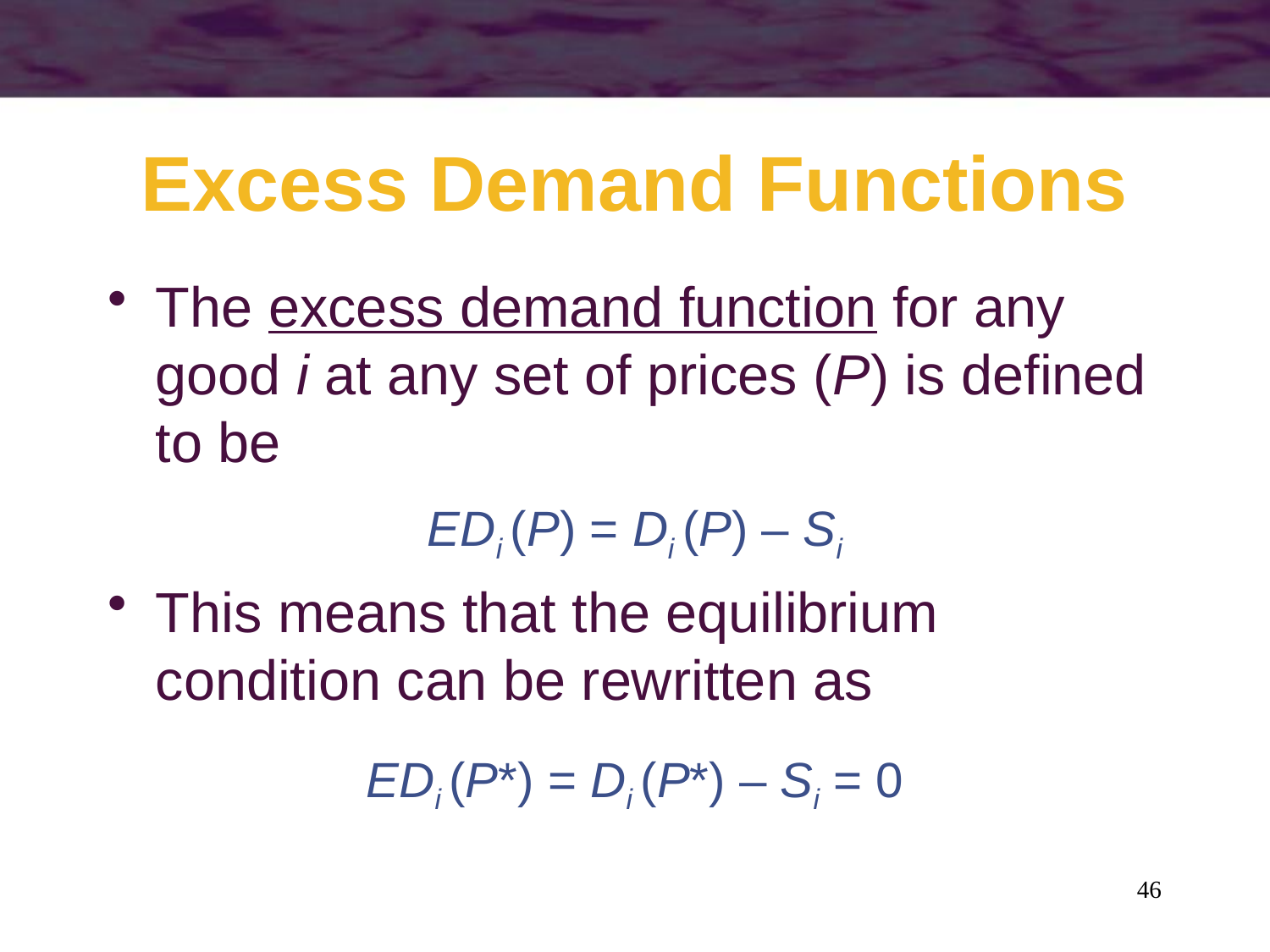

# Excess Demand Functions
The excess demand function for any good i at any set of prices (P) is defined to be
EDi (P) = Di (P) – Si
This means that the equilibrium condition can be rewritten as
EDi (P*) = Di (P*) – Si = 0
46